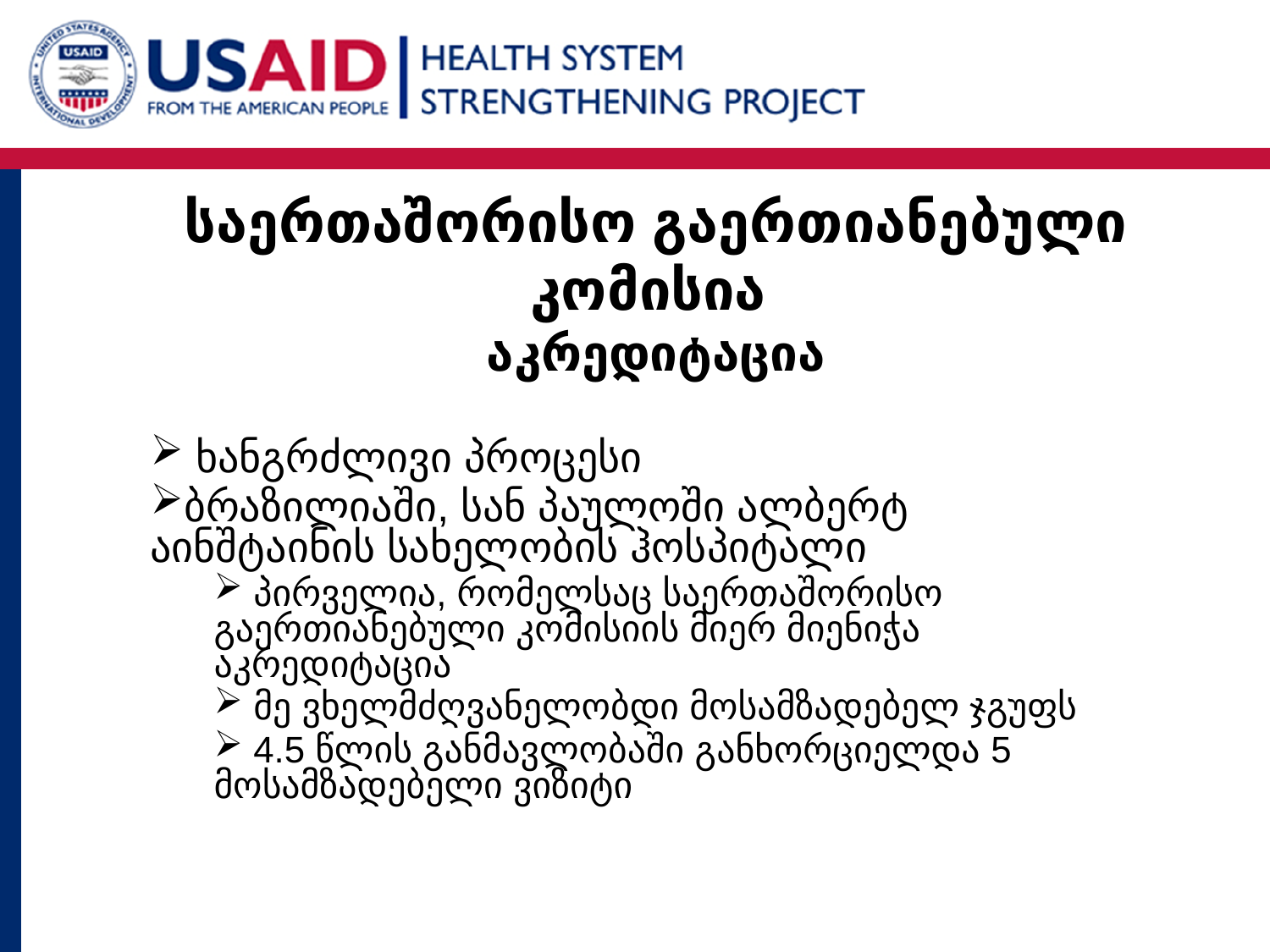

# საერთაშორისო გაერთიანებული კომისია აკრედიტაცია

 ხანგრძლივი პროცესი
ბრაზილიაში, სან პაულოში ალბერტ აინშტაინის სახელობის ჰოსპიტალი
 პირველია, რომელსაც საერთაშორისო გაერთიანებული კომისიის მიერ მიენიჭა აკრედიტაცია
 მე ვხელმძღვანელობდი მოსამზადებელ ჯგუფს
 4.5 წლის განმავლობაში განხორციელდა 5 მოსამზადებელი ვიზიტი